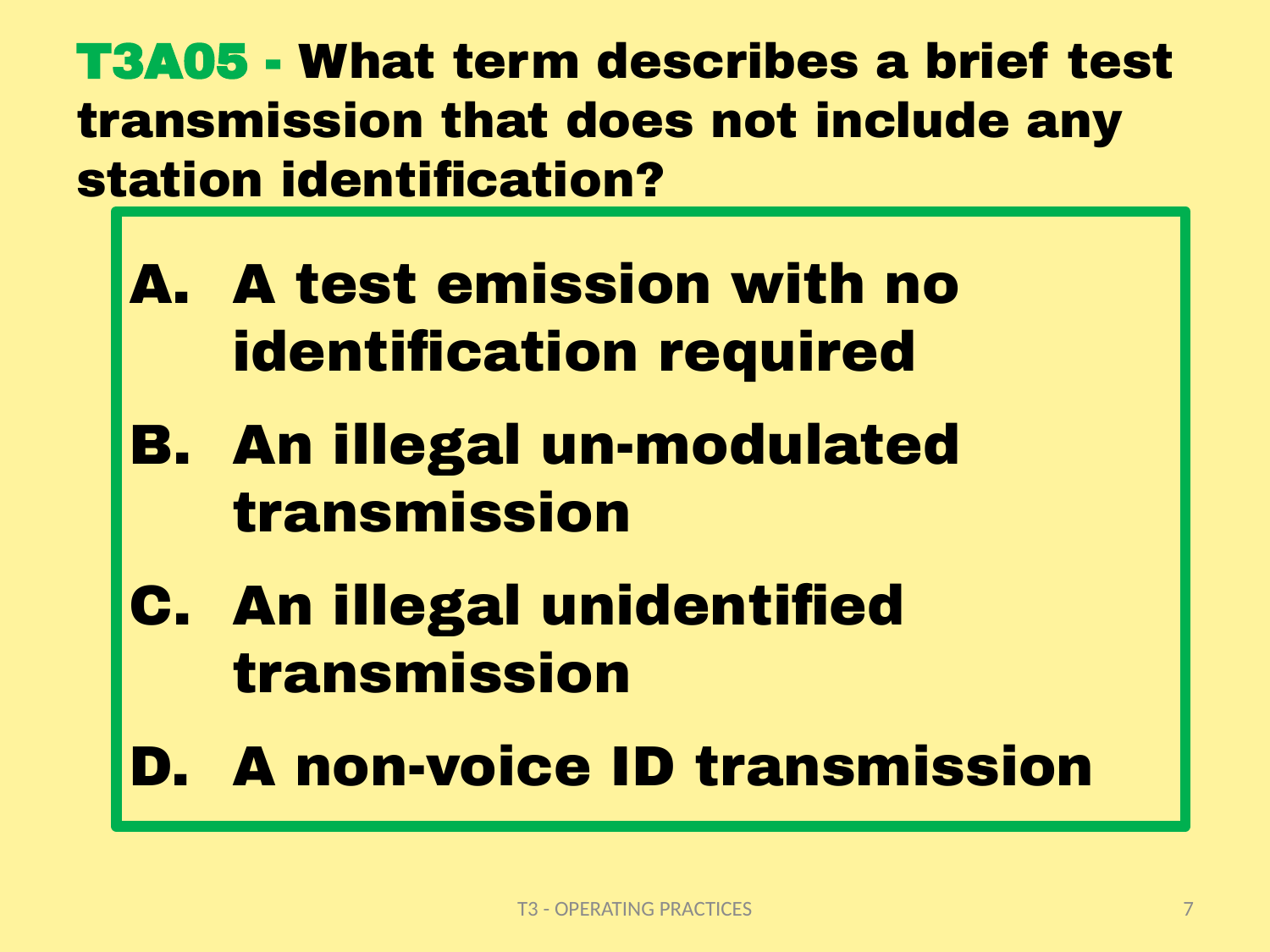

# T3A05 - What term describes a brief test transmission that does not include any station identification?

A test emission with no identification required

An illegal un-modulated transmission

An illegal unidentified transmission

A non-voice ID transmission

T3 - OPERATING PRACTICES
7